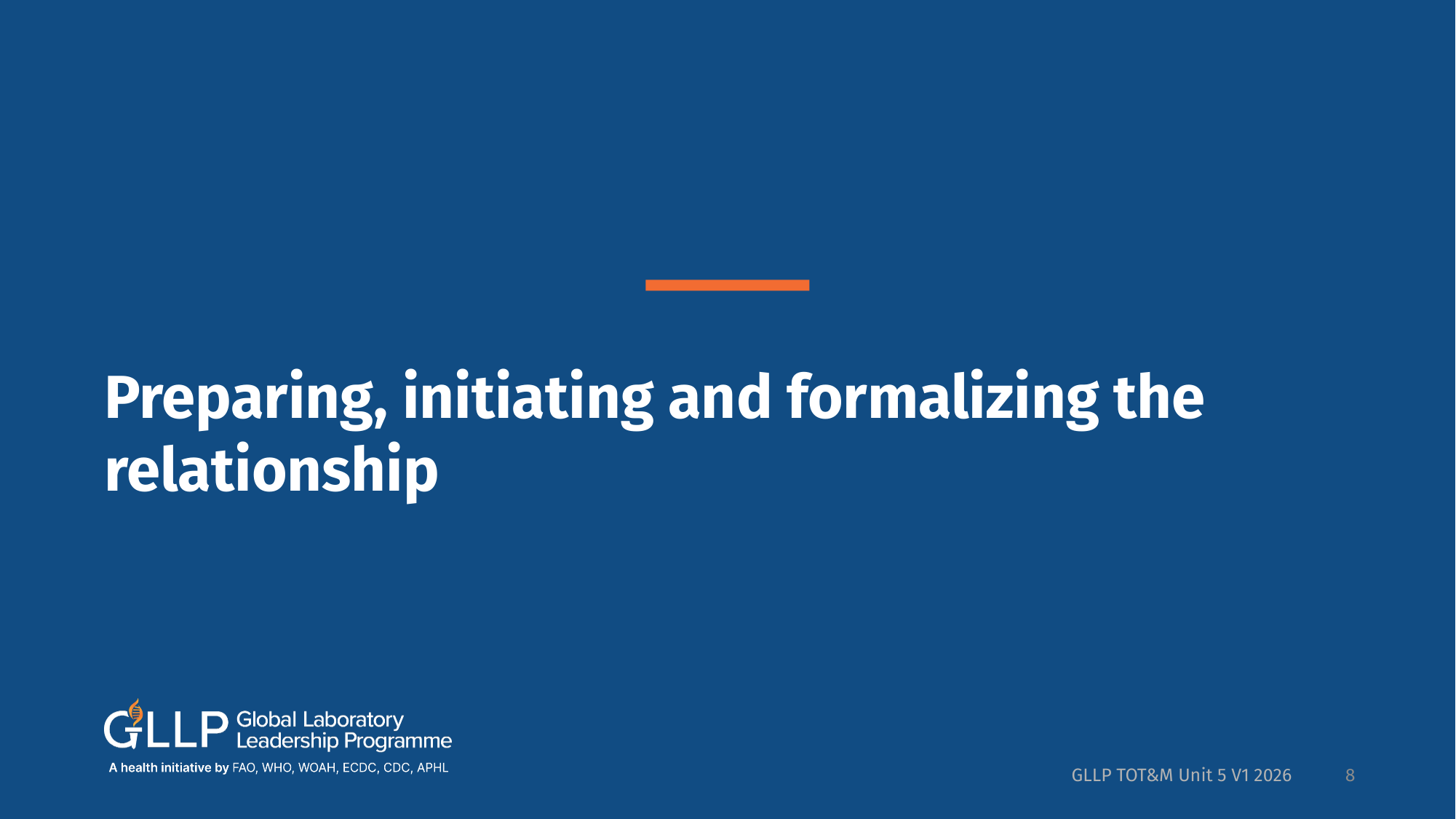

# Preparing, initiating and formalizing the relationship

GLLP TOT&M Unit 5 V1 2026
8